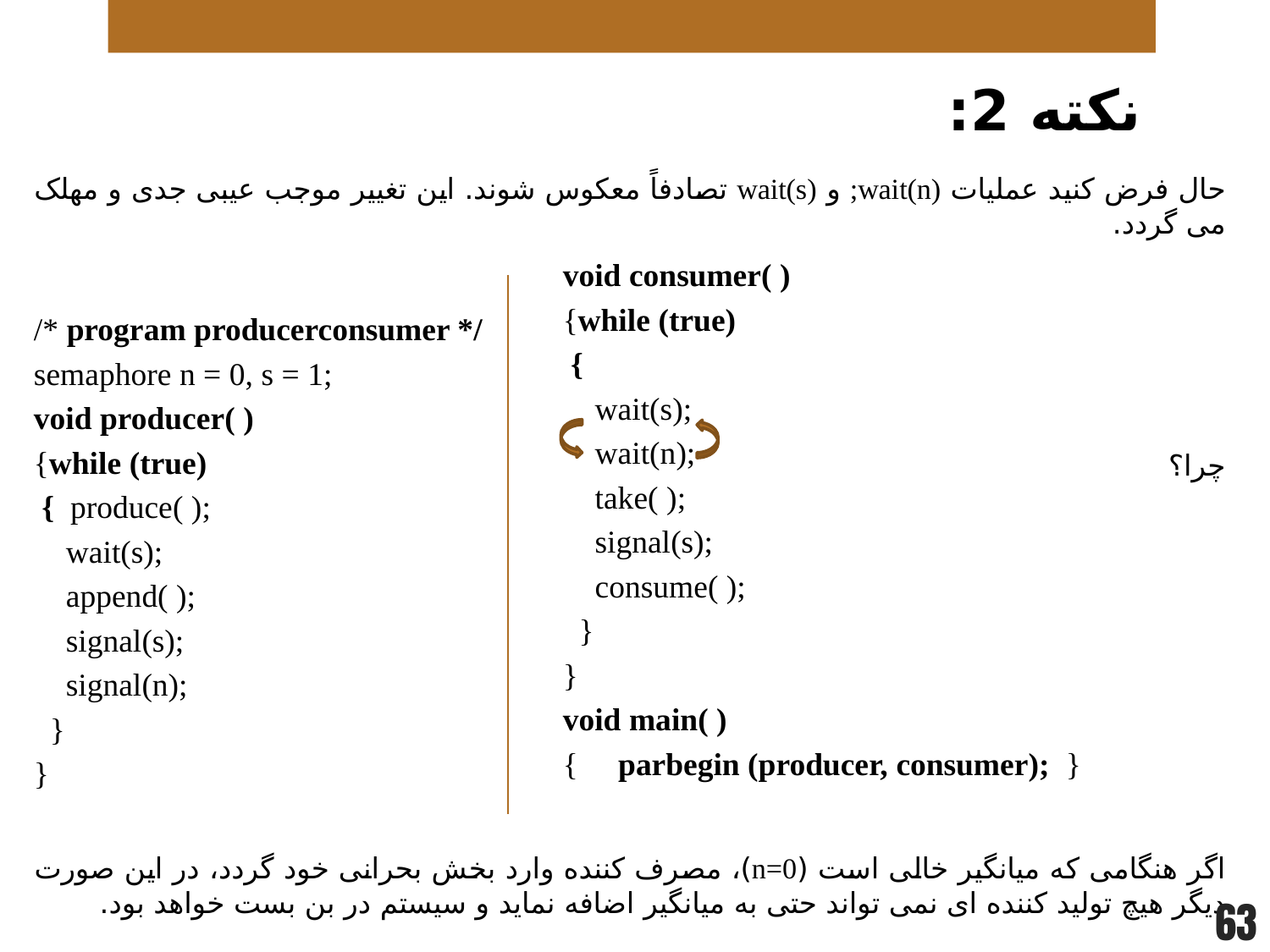

# نکته 2:
حال فرض كنيد عمليات wait(n); و wait(s) تصادفاً معکوس شوند. اين تغییر موجب عیبی جدی و مهلک می گردد.

چرا؟

اگر هنگامی که میانگیر خالی است (n=0)، مصرف کننده وارد بخش بحرانی خود گردد، در این صورت دیگر هیچ تولید کننده ای نمی تواند حتی به میانگیر اضافه نماید و سیستم در بن بست خواهد بود.
void consumer( )
{while (true)
 {
    wait(s);
    wait(n);
    take( );
    signal(s);
    consume( );
  }
}
void main( )
{     parbegin (producer, consumer);  }
/* program producerconsumer */
semaphore n = 0, s = 1;
void producer( )
{while (true)
 {  produce( );
    wait(s);
    append( );
    signal(s);
    signal(n);
  }
}

63